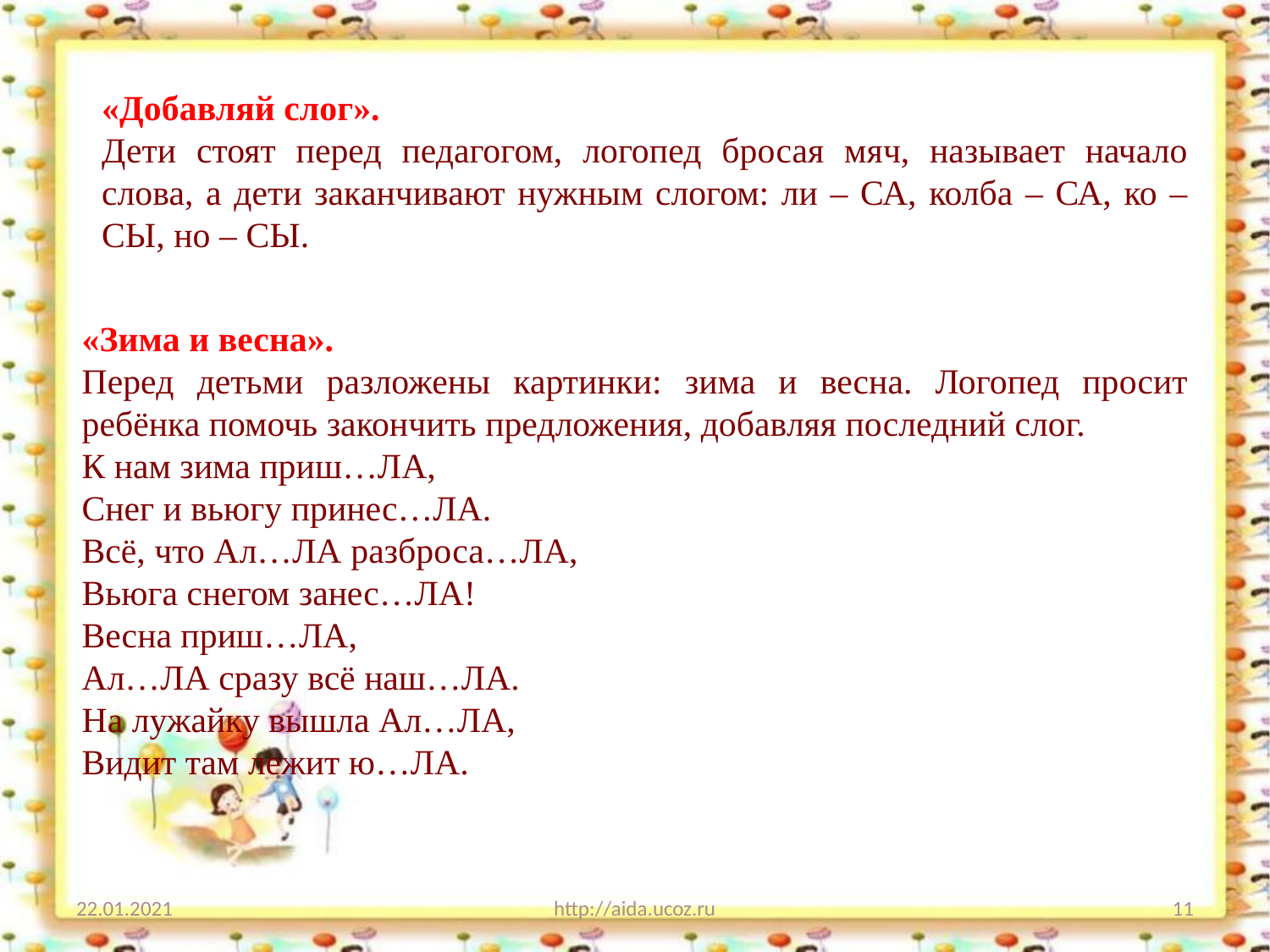

«Добавляй слог».
Дети стоят перед педагогом, логопед бросая мяч, называет начало слова, а дети заканчивают нужным слогом: ли – СА, колба – СА, ко – СЫ, но – СЫ.

«Зима и весна».
Перед детьми разложены картинки: зима и весна. Логопед просит ребёнка помочь закончить предложения, добавляя последний слог.
К нам зима приш…ЛА,
Снег и вьюгу принес…ЛА.
Всё, что Ал…ЛА разброса…ЛА,
Вьюга снегом занес…ЛА!
Весна приш…ЛА,
Ал…ЛА сразу всё наш…ЛА.
На лужайку вышла Ал…ЛА,
Видит там лежит ю…ЛА.
22.01.2021
http://aida.ucoz.ru
11